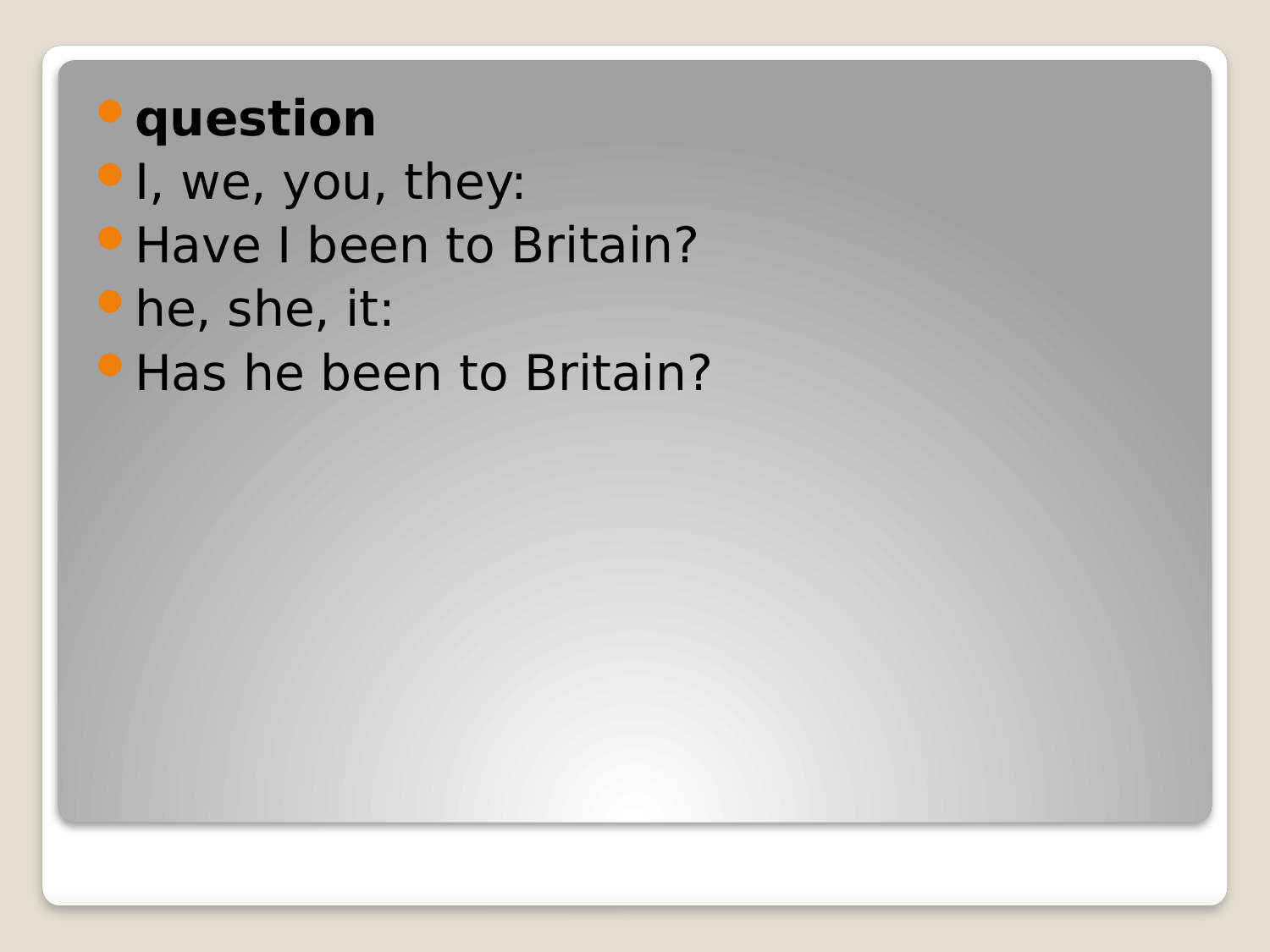

question
I, we, you, they:
Have I been to Britain?
he, she, it:
Has he been to Britain?

#